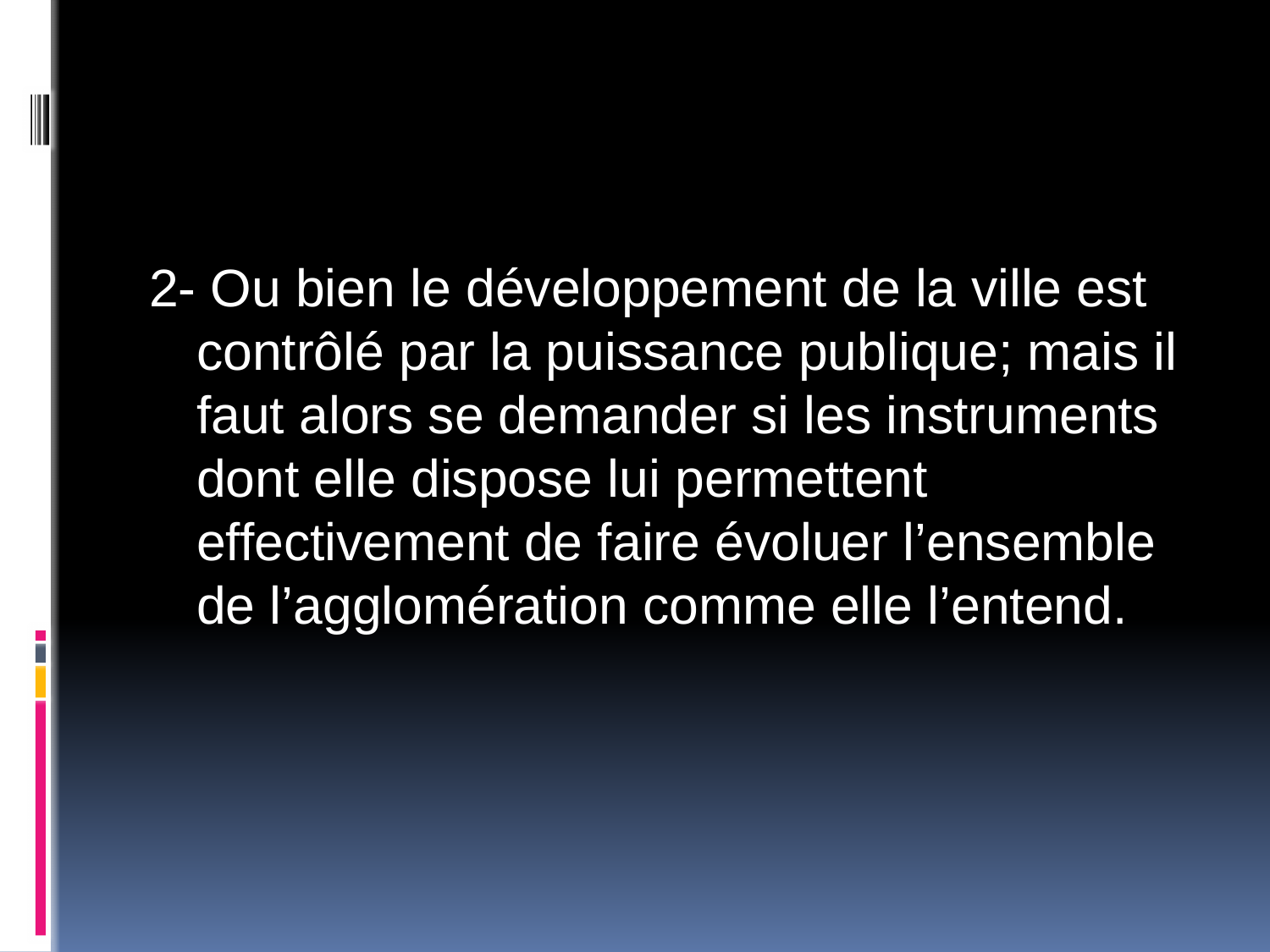

#
2- Ou bien le développement de la ville est contrôlé par la puissance publique; mais il faut alors se demander si les instruments dont elle dispose lui permettent effectivement de faire évoluer l’ensemble de l’agglomération comme elle l’entend.